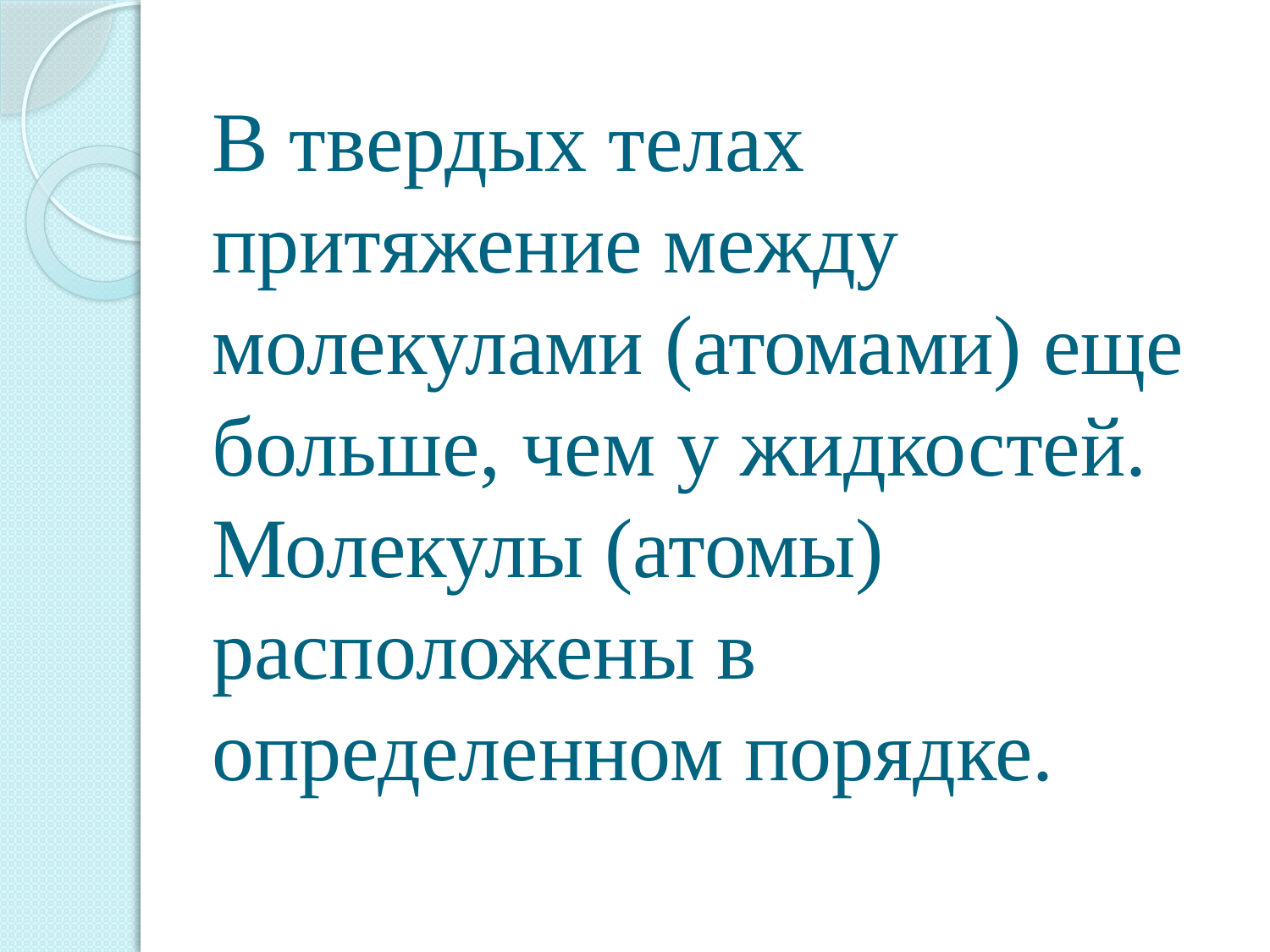

# В твердых телах притяжение между молекулами (атомами) еще больше, чем у жидкостей. Молекулы (атомы) расположены в определенном порядке.